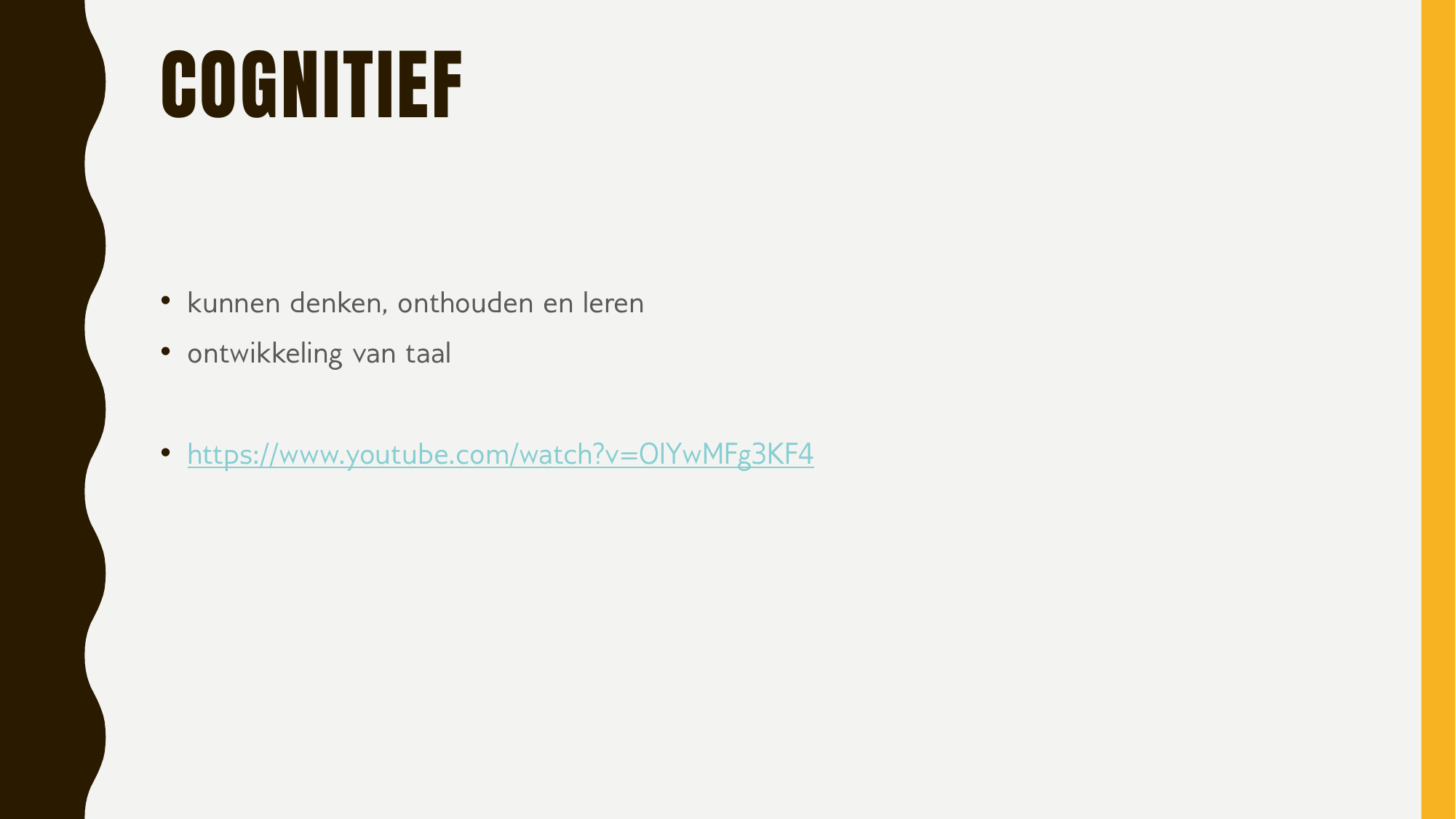

# Cognitief
kunnen denken, onthouden en leren
ontwikkeling van taal

https://www.youtube.com/watch?v=OIYwMFg3KF4